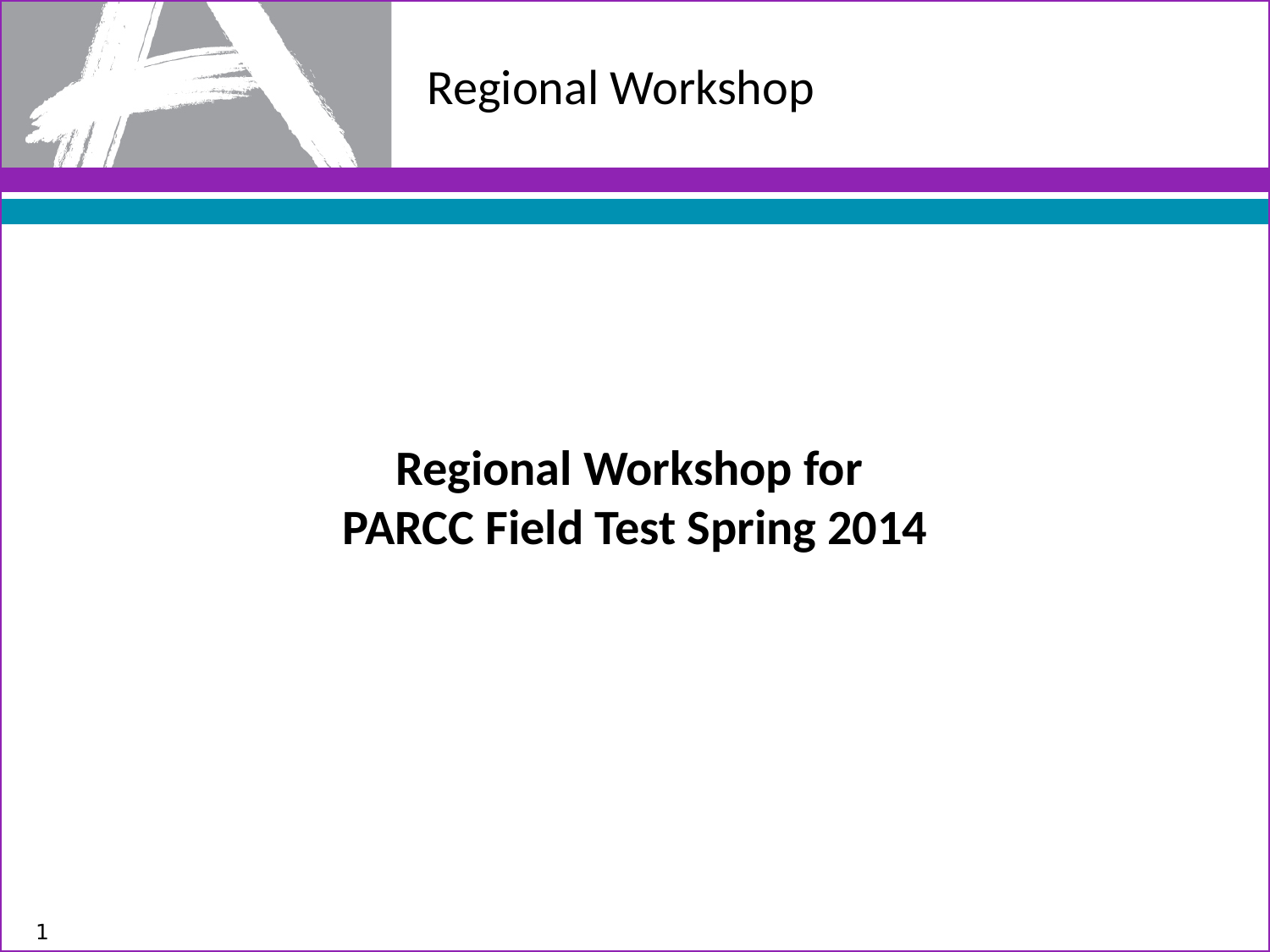

# Regional Workshop
Regional Workshop for
PARCC Field Test Spring 2014
1